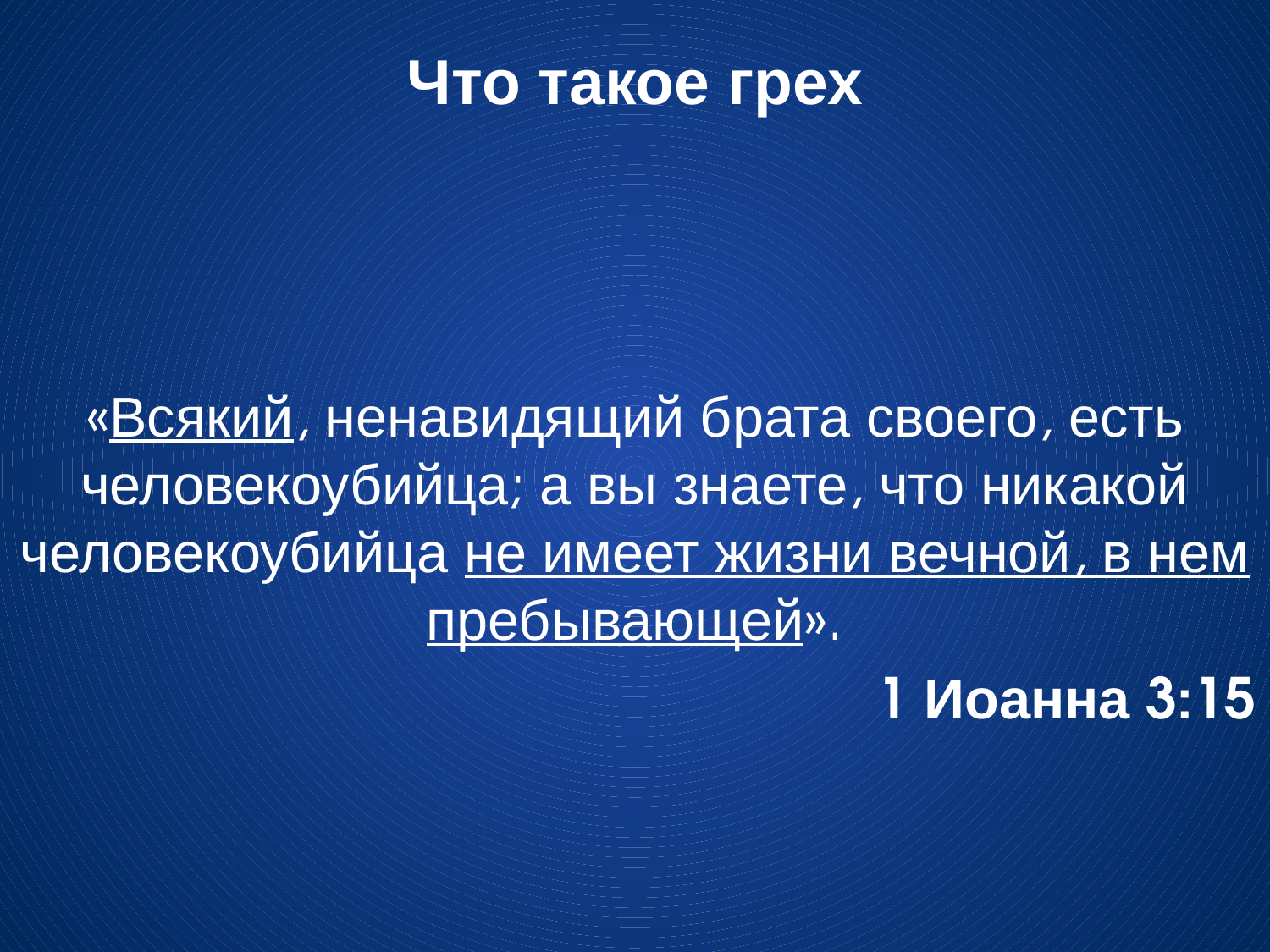

# Что такое грех
«Всякий, ненавидящий брата своего, есть человекоубийца; а вы знаете, что никакой человекоубийца не имеет жизни вечной, в нем пребывающей».
1 Иоанна 3:15